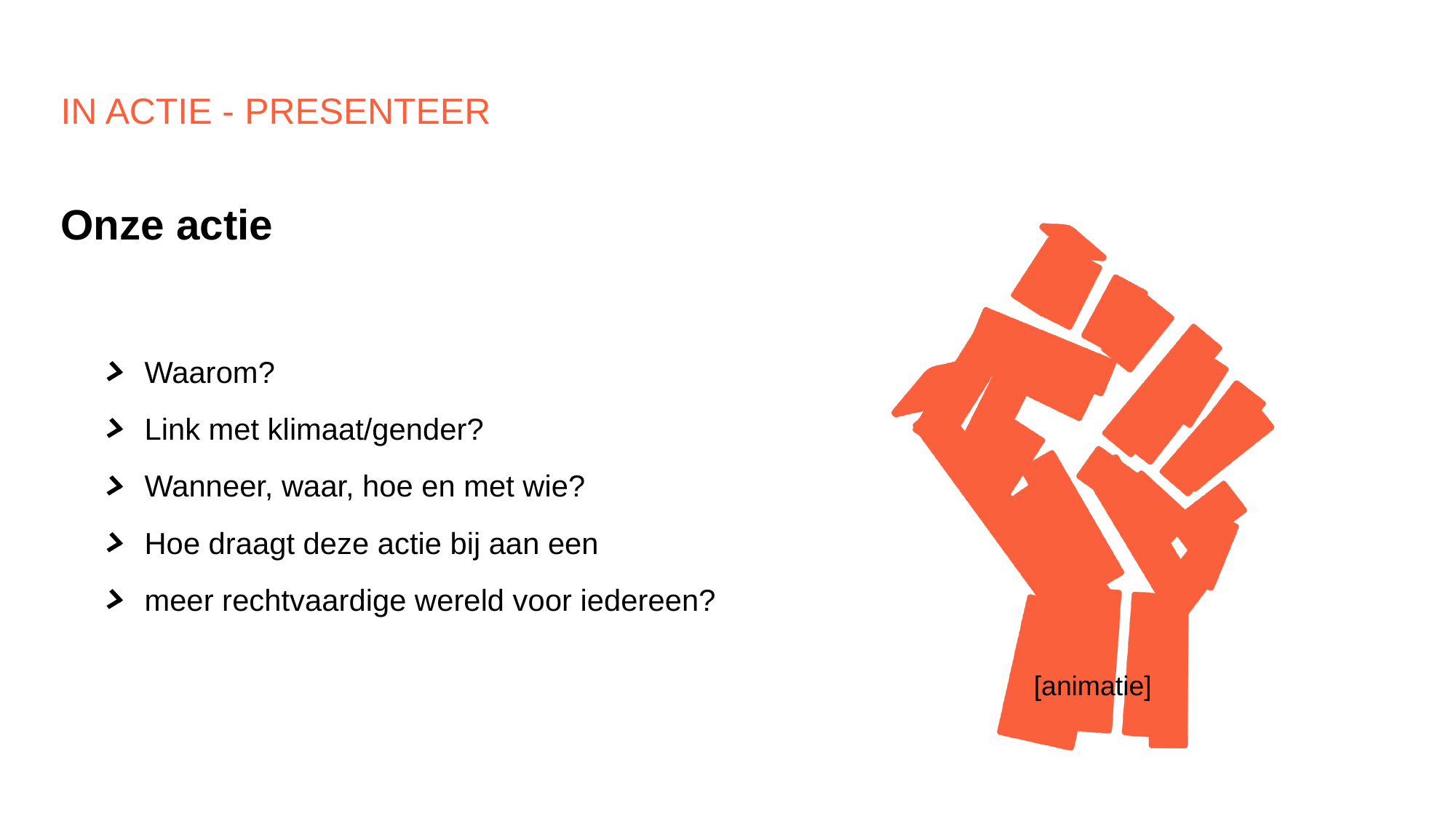

# In actie - presenteer
Onze actie
Waarom?
Link met klimaat/gender?
Wanneer, waar, hoe en met wie?
Hoe draagt deze actie bij aan een
meer rechtvaardige wereld voor iedereen?